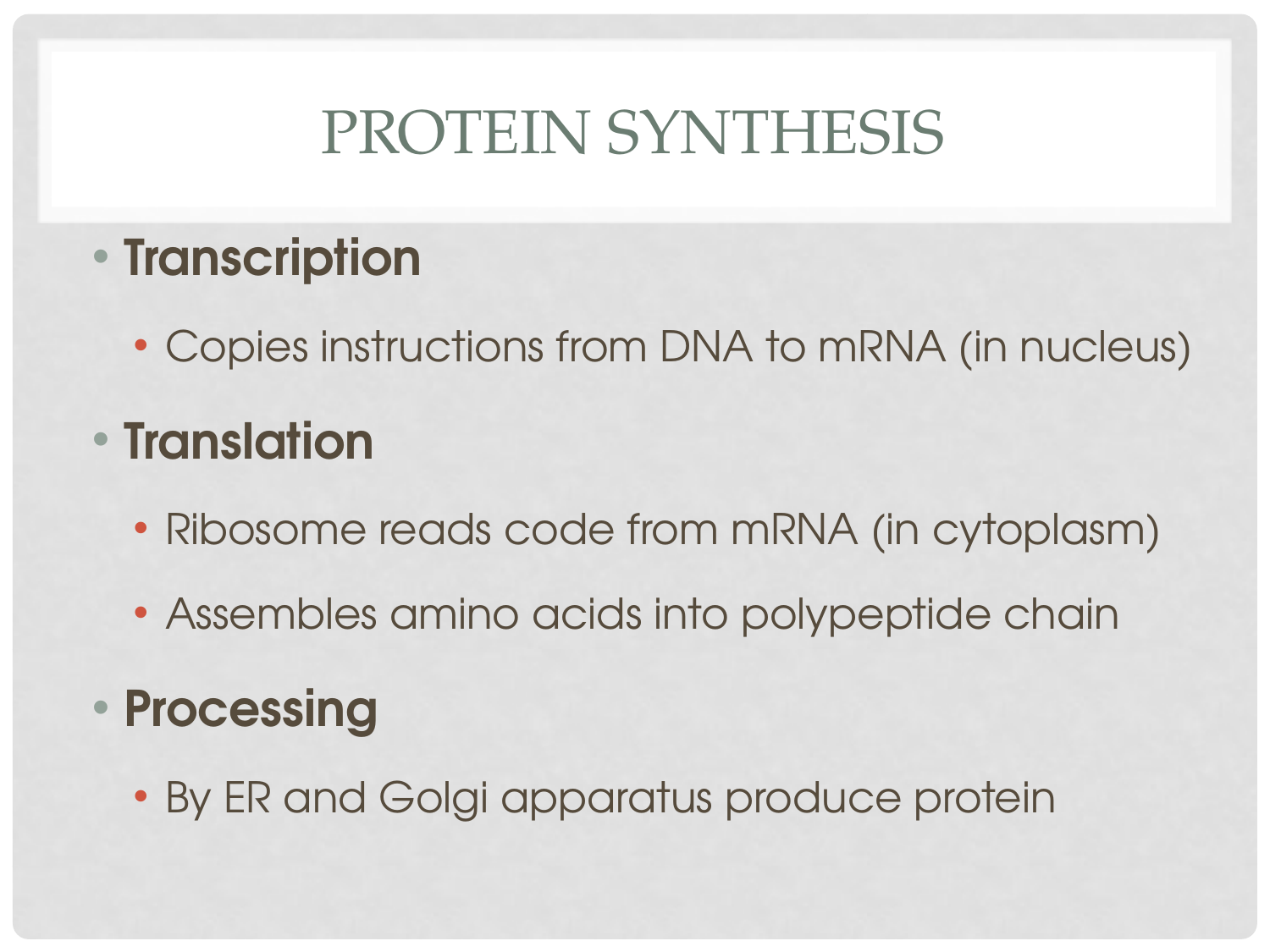

# Protein Synthesis
Transcription
Copies instructions from DNA to mRNA (in nucleus)
Translation
Ribosome reads code from mRNA (in cytoplasm)
Assembles amino acids into polypeptide chain
Processing
By ER and Golgi apparatus produce protein